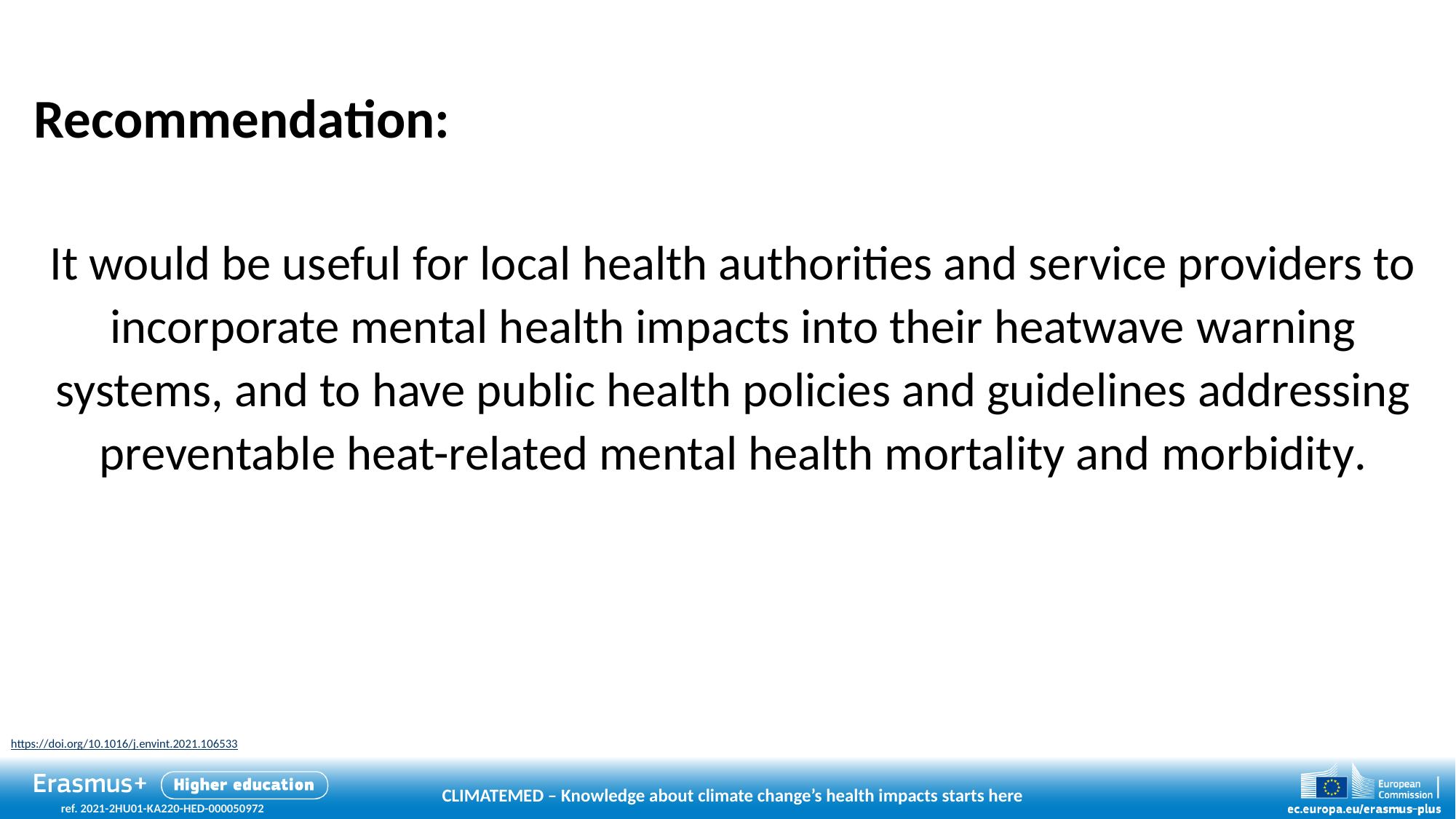

# Recommendation:
It would be useful for local health authorities and service providers to incorporate mental health impacts into their heatwave warning systems, and to have public health policies and guidelines addressing preventable heat-related mental health mortality and morbidity.
https://doi.org/10.1016/j.envint.2021.106533